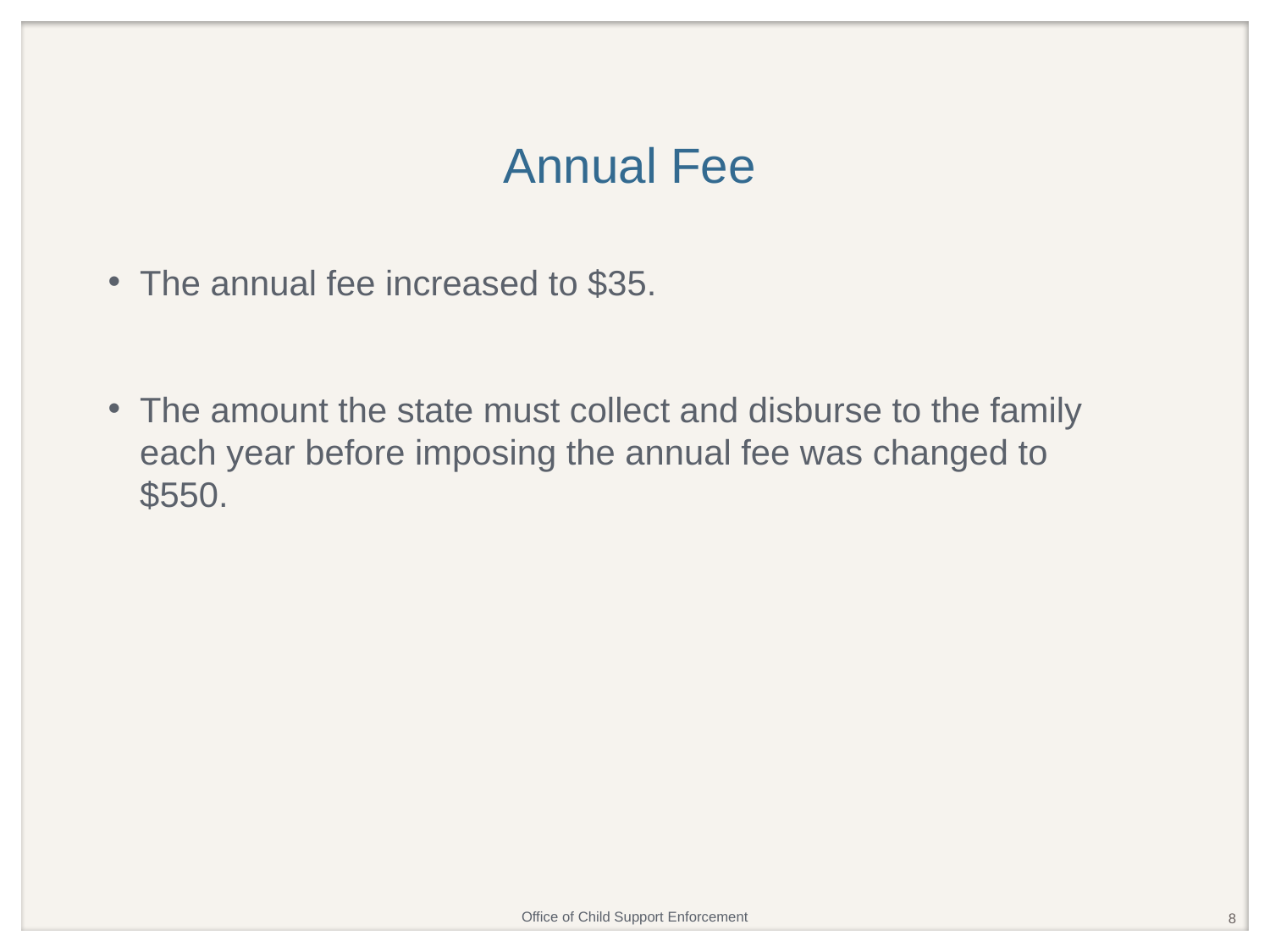

# Annual Fee
The annual fee increased to $35.

The amount the state must collect and disburse to the family each year before imposing the annual fee was changed to $550.

8